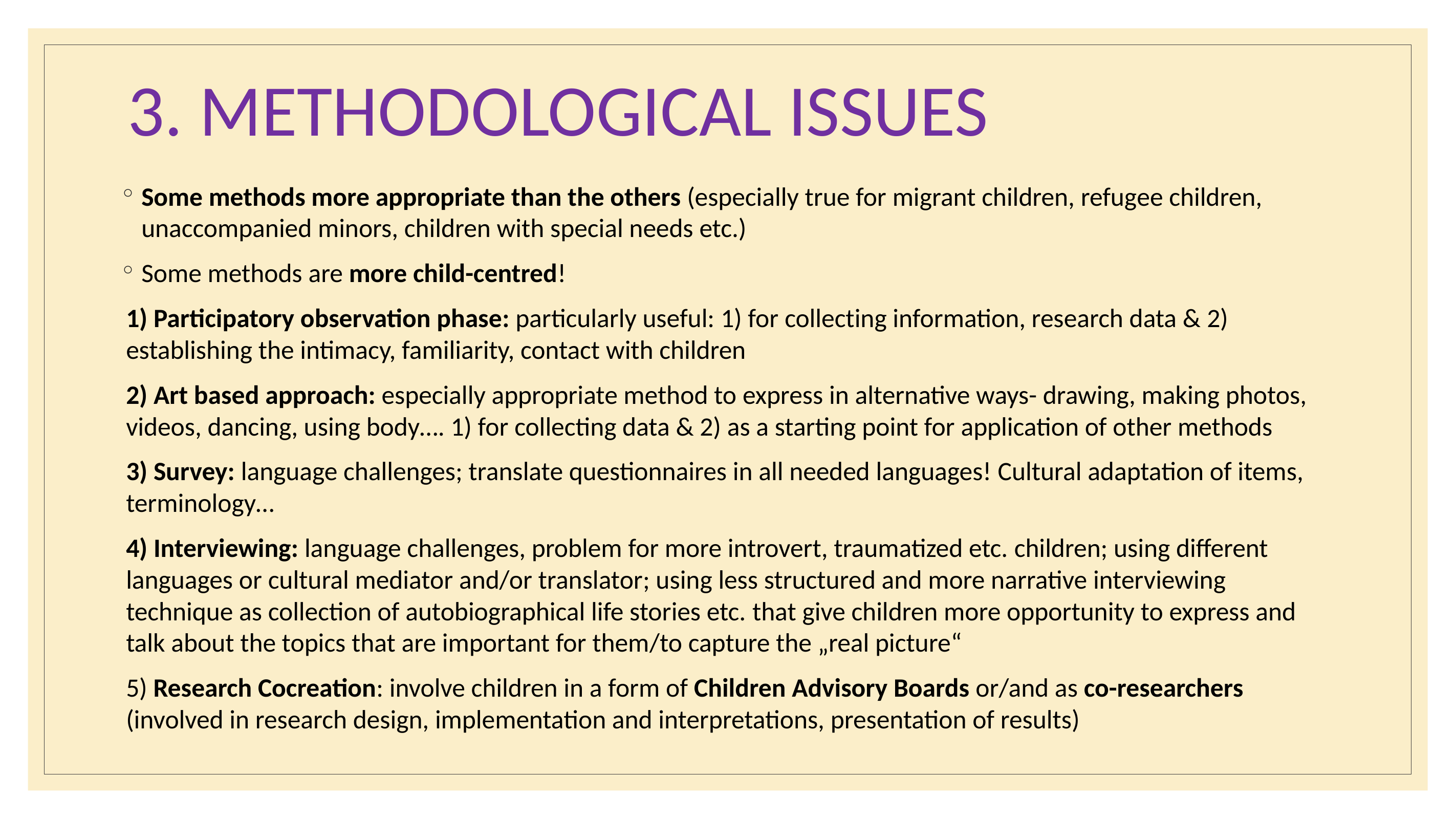

# 3. METHODOLOGICAL ISSUES
Some methods more appropriate than the others (especially true for migrant children, refugee children, unaccompanied minors, children with special needs etc.)
Some methods are more child-centred!
1) Participatory observation phase: particularly useful: 1) for collecting information, research data & 2) establishing the intimacy, familiarity, contact with children
2) Art based approach: especially appropriate method to express in alternative ways- drawing, making photos, videos, dancing, using body…. 1) for collecting data & 2) as a starting point for application of other methods
3) Survey: language challenges; translate questionnaires in all needed languages! Cultural adaptation of items, terminology…
4) Interviewing: language challenges, problem for more introvert, traumatized etc. children; using different languages or cultural mediator and/or translator; using less structured and more narrative interviewing technique as collection of autobiographical life stories etc. that give children more opportunity to express and talk about the topics that are important for them/to capture the „real picture“
5) Research Cocreation: involve children in a form of Children Advisory Boards or/and as co-researchers (involved in research design, implementation and interpretations, presentation of results)